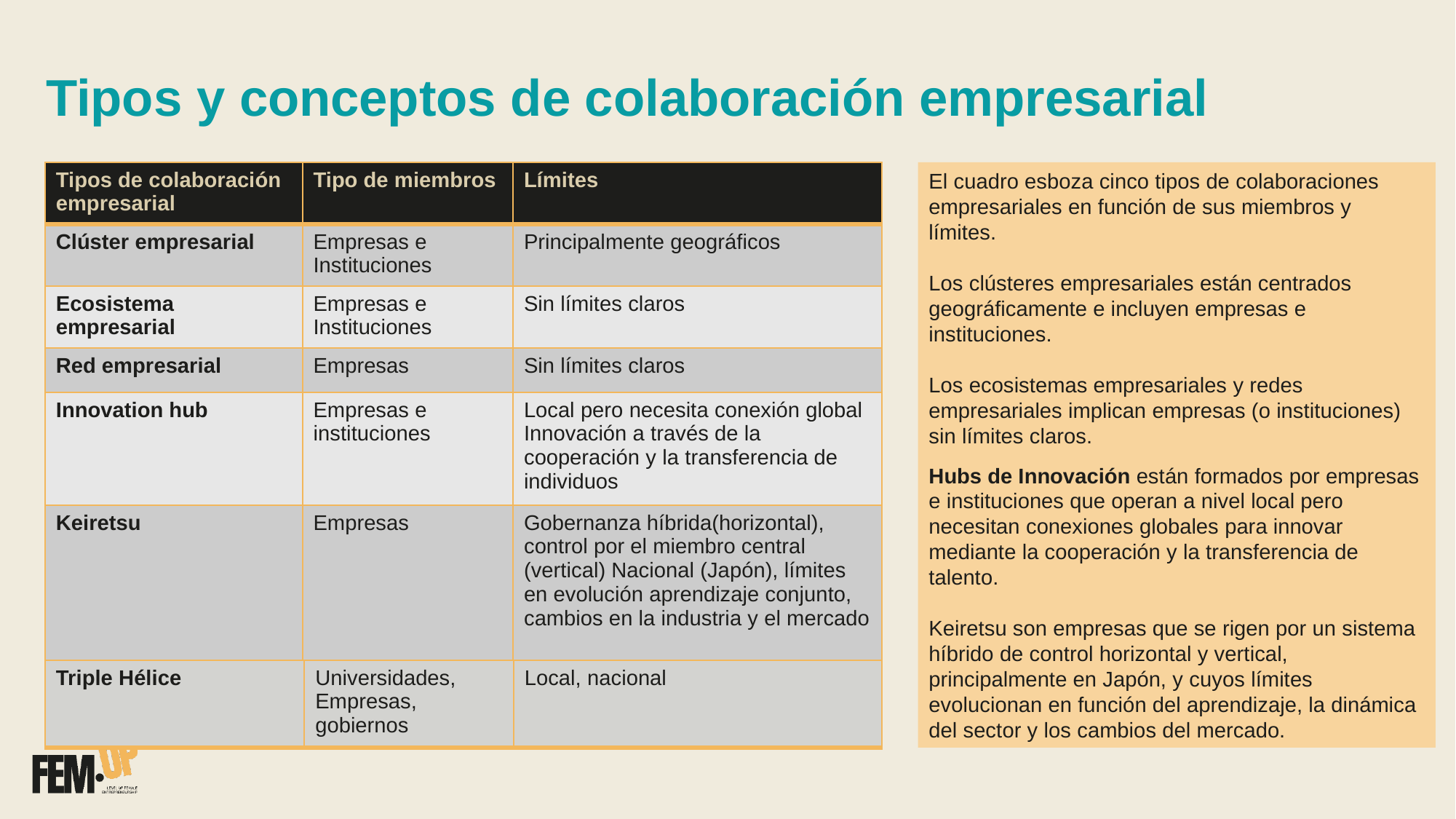

Tipos y conceptos de colaboración empresarial
| Tipos de colaboración empresarial | Tipo de miembros | Límites |
| --- | --- | --- |
| Clúster empresarial | Empresas e Instituciones | Principalmente geográficos |
| Ecosistema empresarial | Empresas e Instituciones | Sin límites claros |
| Red empresarial | Empresas | Sin límites claros |
| Innovation hub | Empresas e instituciones | Local pero necesita conexión global Innovación a través de la cooperación y la transferencia de individuos |
| Keiretsu | Empresas | Gobernanza híbrida(horizontal), control por el miembro central (vertical) Nacional (Japón), límites en evolución aprendizaje conjunto, cambios en la industria y el mercado |
El cuadro esboza cinco tipos de colaboraciones empresariales en función de sus miembros y límites.
Los clústeres empresariales están centrados geográficamente e incluyen empresas e instituciones.
Los ecosistemas empresariales y redes empresariales implican empresas (o instituciones) sin límites claros.

Hubs de Innovación están formados por empresas e instituciones que operan a nivel local pero necesitan conexiones globales para innovar mediante la cooperación y la transferencia de talento.
Keiretsu son empresas que se rigen por un sistema híbrido de control horizontal y vertical, principalmente en Japón, y cuyos límites evolucionan en función del aprendizaje, la dinámica del sector y los cambios del mercado.
| Triple Hélice | Universidades, Empresas, gobiernos | Local, nacional |
| --- | --- | --- |